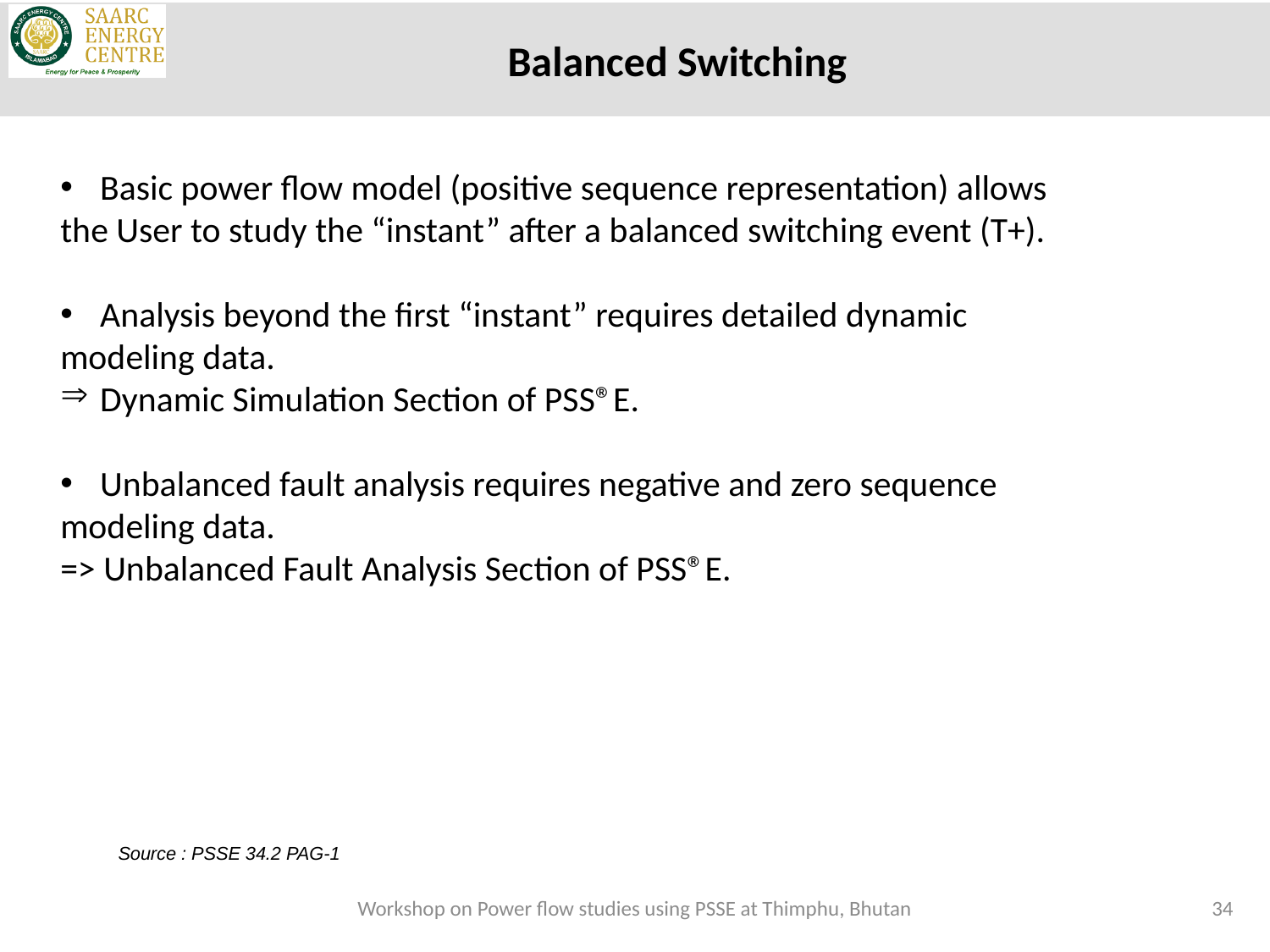

Balanced Switching
Basic power flow model (positive sequence representation) allows
the User to study the “instant” after a balanced switching event (T+).

Analysis beyond the first “instant” requires detailed dynamic
modeling data.
Dynamic Simulation Section of PSS®E.

Unbalanced fault analysis requires negative and zero sequence
modeling data.
=> Unbalanced Fault Analysis Section of PSS®E.
Source : PSSE 34.2 PAG-1
Workshop on Power flow studies using PSSE at Thimphu, Bhutan
34